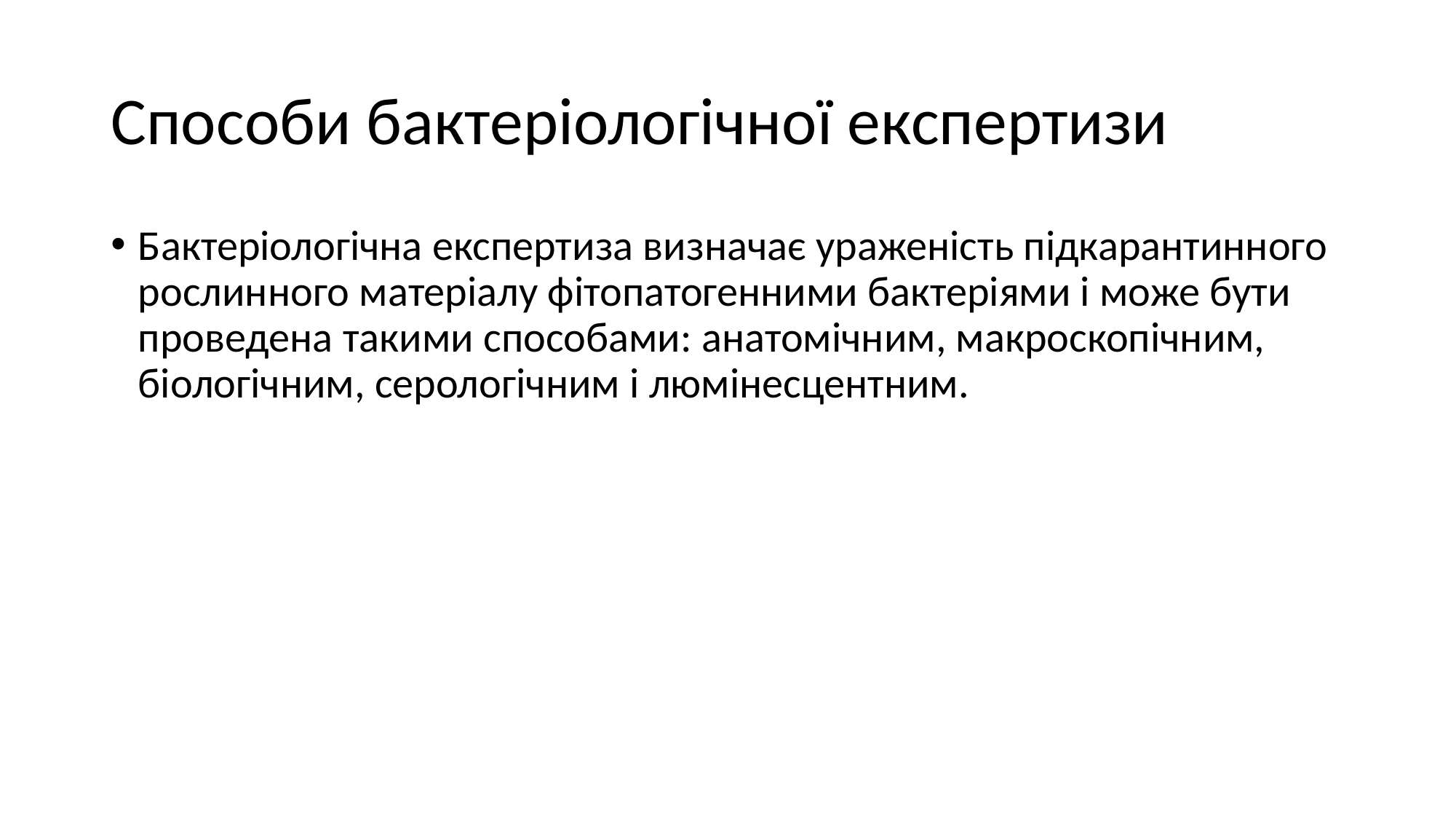

# Способи бактеріологічної експертизи
Бактеріологічна експертиза визначає ураженість підкарантинного рослинного матеріалу фітопатогенними бактеріями і може бути проведена такими способами: анатомічним, макроскопічним, біологічним, серологічним і люмінесцентним.